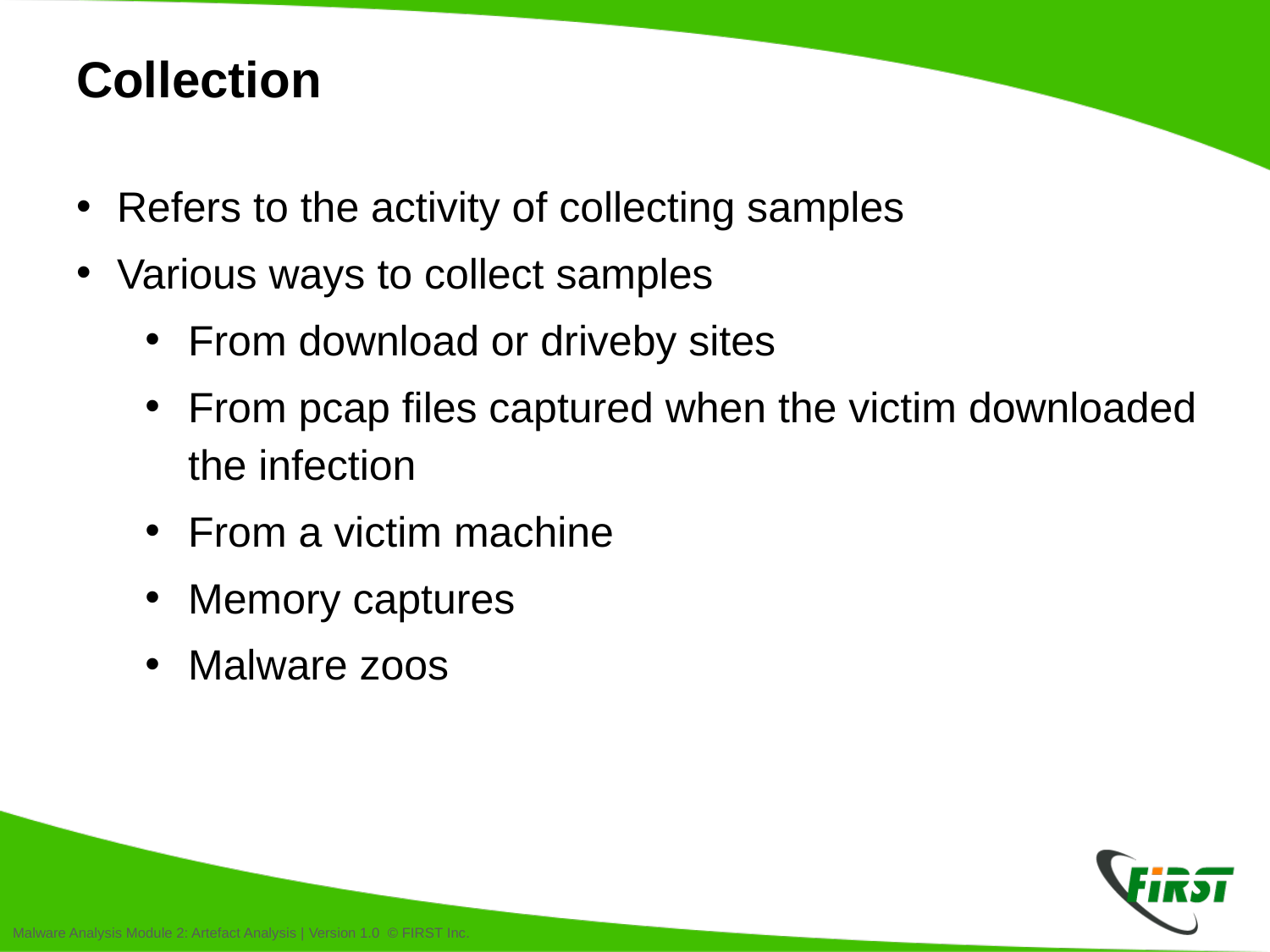

# Collection
Refers to the activity of collecting samples
Various ways to collect samples
From download or driveby sites
From pcap files captured when the victim downloaded the infection
From a victim machine
Memory captures
Malware zoos